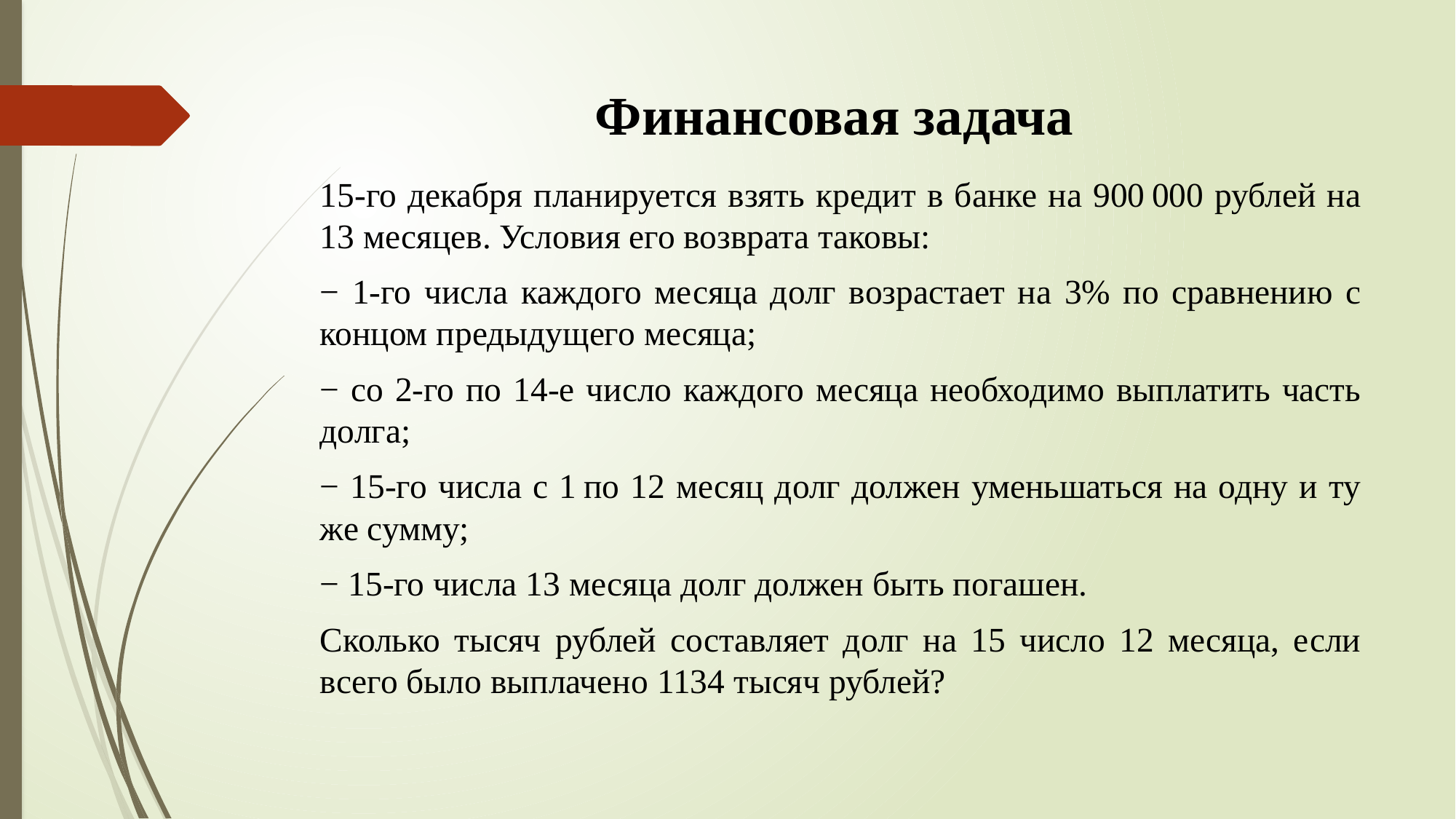

# Финансовая задача
15-го декабря планируется взять кредит в банке на 900 000 рублей на 13 месяцев. Условия его возврата таковы:
− 1-го числа каждого месяца долг возрастает на 3% по сравнению с концом предыдущего месяца;
− cо 2-го по 14-е число каждого месяца необходимо выплатить часть долга;
− 15-го числа с 1 по 12 месяц долг должен уменьшаться на одну и ту же сумму;
− 15-го числа 13 месяца долг должен быть погашен.
Сколько тысяч рублей составляет долг на 15 число 12 месяца, если всего было выплачено 1134 тысяч рублей?